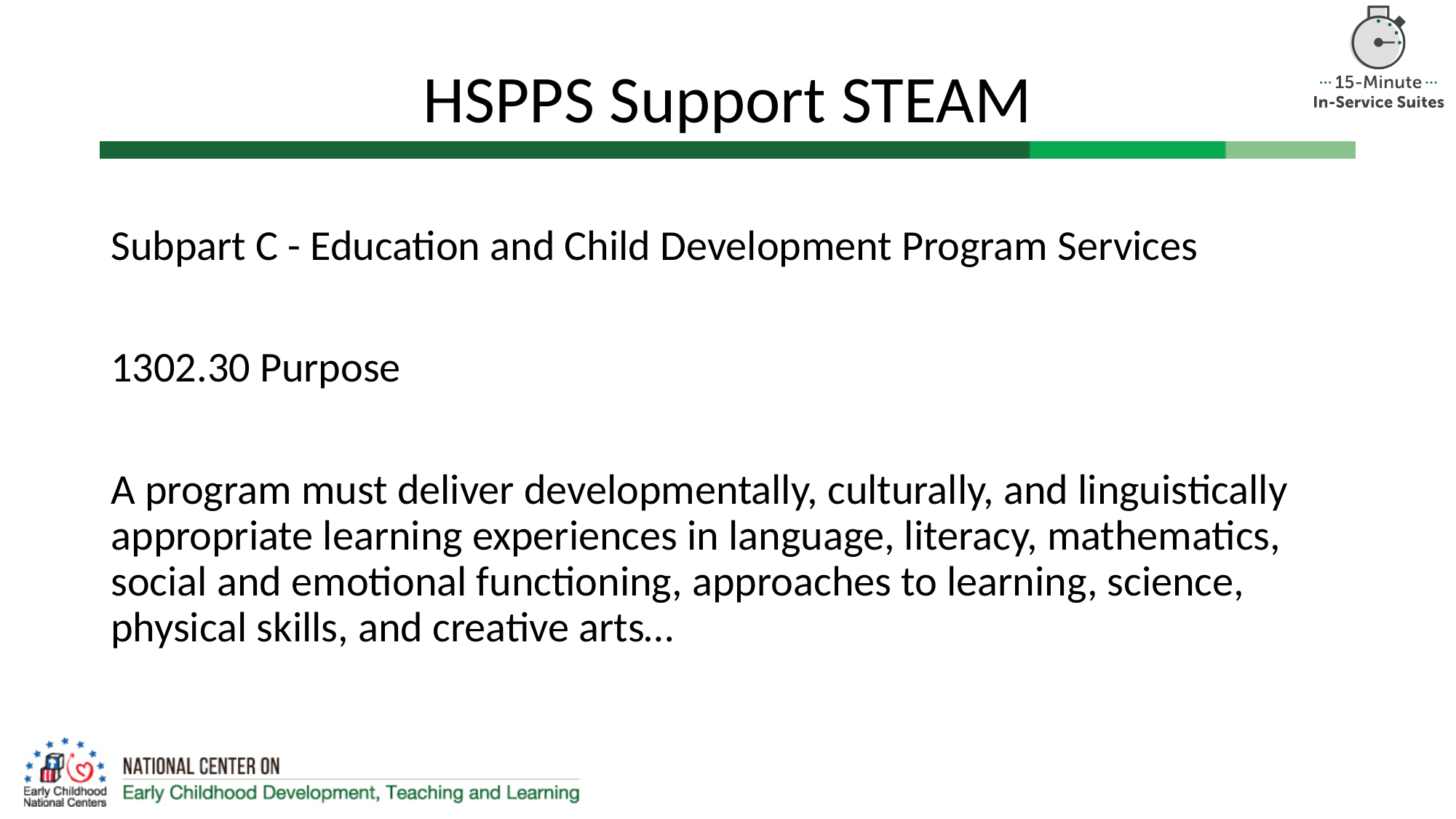

# HSPPS Support STEAM
Subpart C - Education and Child Development Program Services

1302.30 Purpose

A program must deliver developmentally, culturally, and linguistically appropriate learning experiences in language, literacy, mathematics, social and emotional functioning, approaches to learning, science, physical skills, and creative arts…